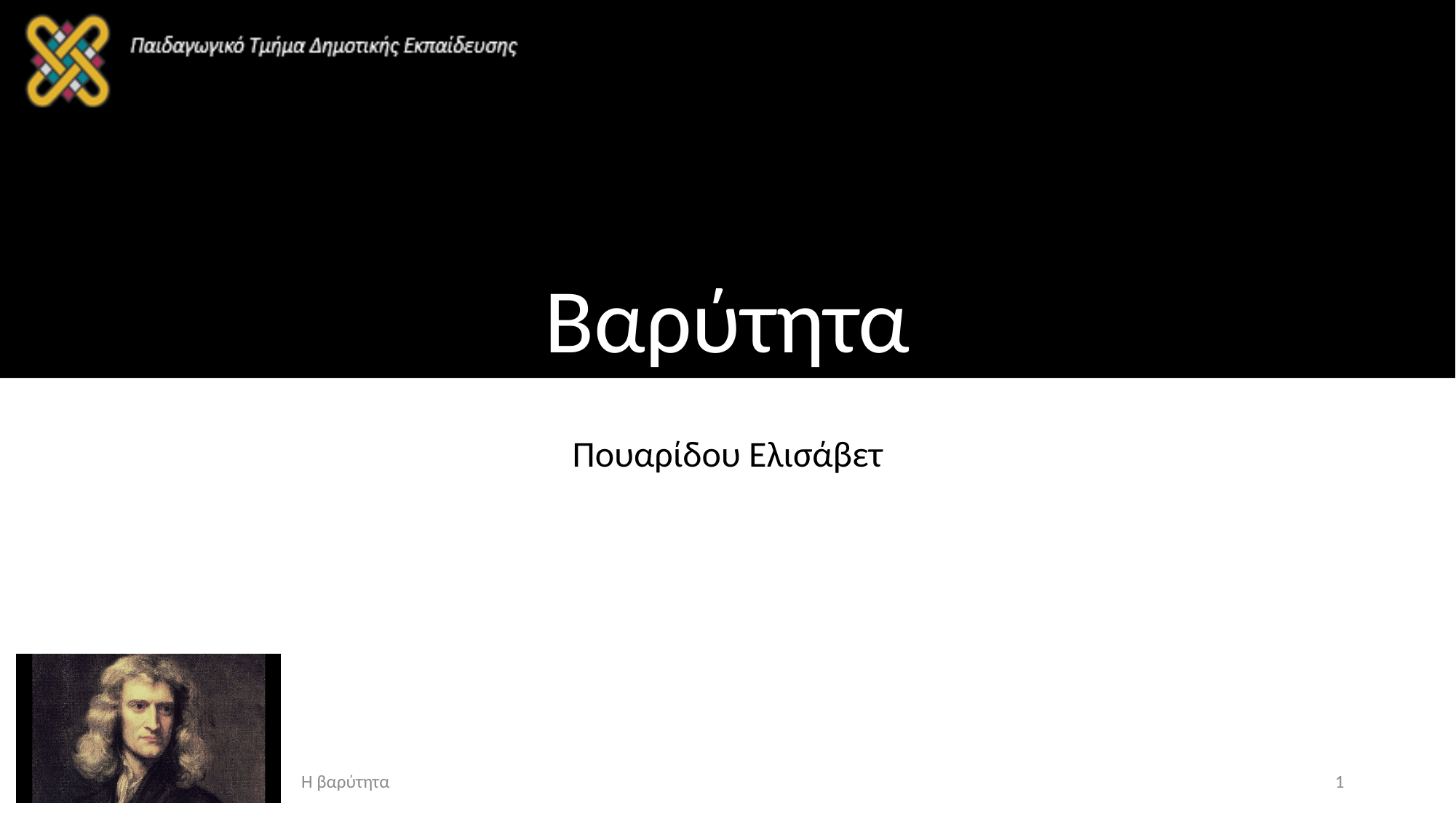

# Βαρύτητα
Πουαρίδου Ελισάβετ
Η βαρύτητα
1